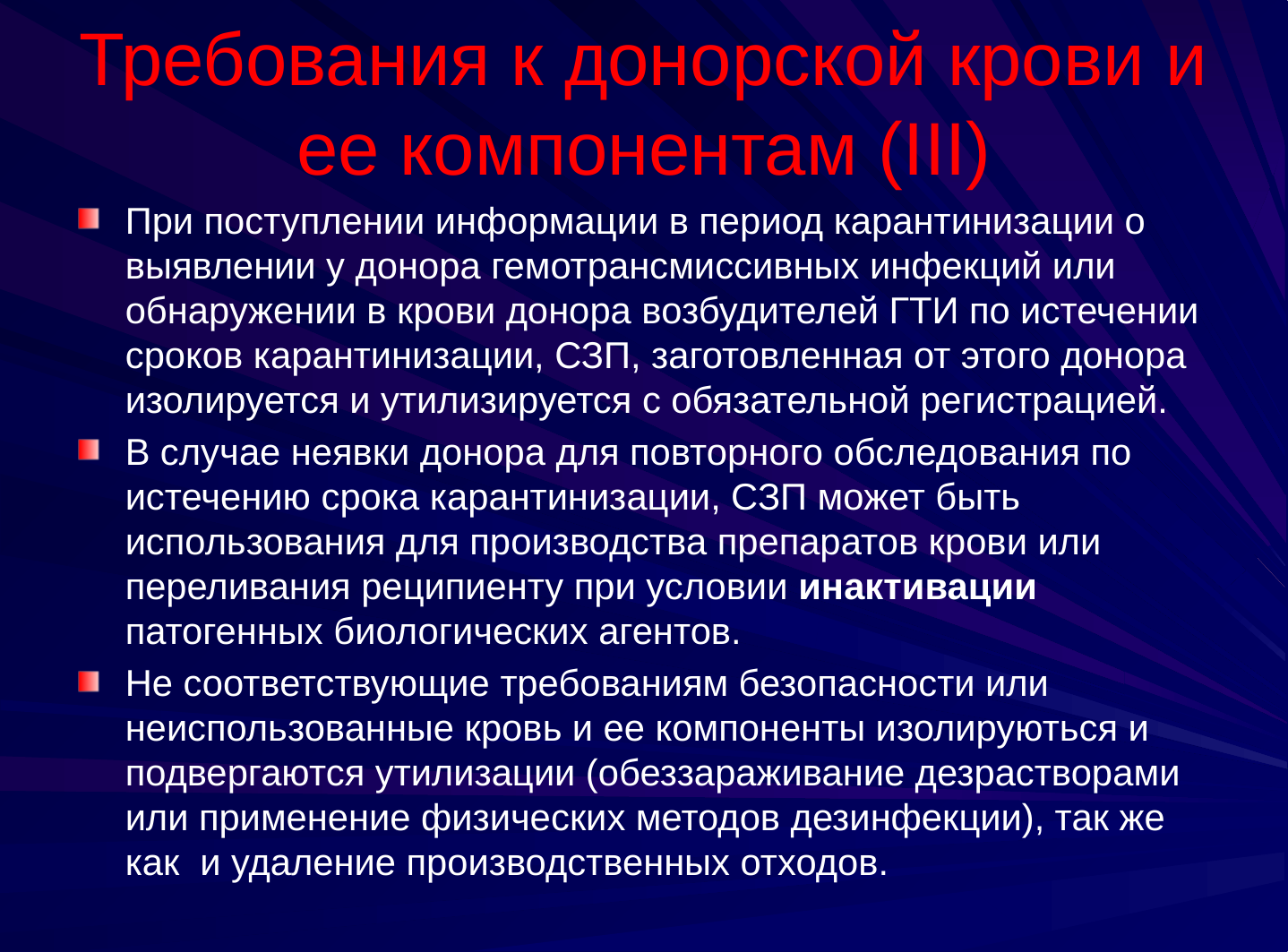

# Требования к донорской крови и ее компонентам (III)
При поступлении информации в период карантинизации о выявлении у донора гемотрансмиссивных инфекций или обнаружении в крови донора возбудителей ГТИ по истечении сроков карантинизации, СЗП, заготовленная от этого донора изолируется и утилизируется с обязательной регистрацией.
В случае неявки донора для повторного обследования по истечению срока карантинизации, СЗП может быть использования для производства препаратов крови или переливания реципиенту при условии инактивации патогенных биологических агентов.
Не соответствующие требованиям безопасности или неиспользованные кровь и ее компоненты изолируються и подвергаются утилизации (обеззараживание дезрастворами или применение физических методов дезинфекции), так же как  и удаление производственных отходов.